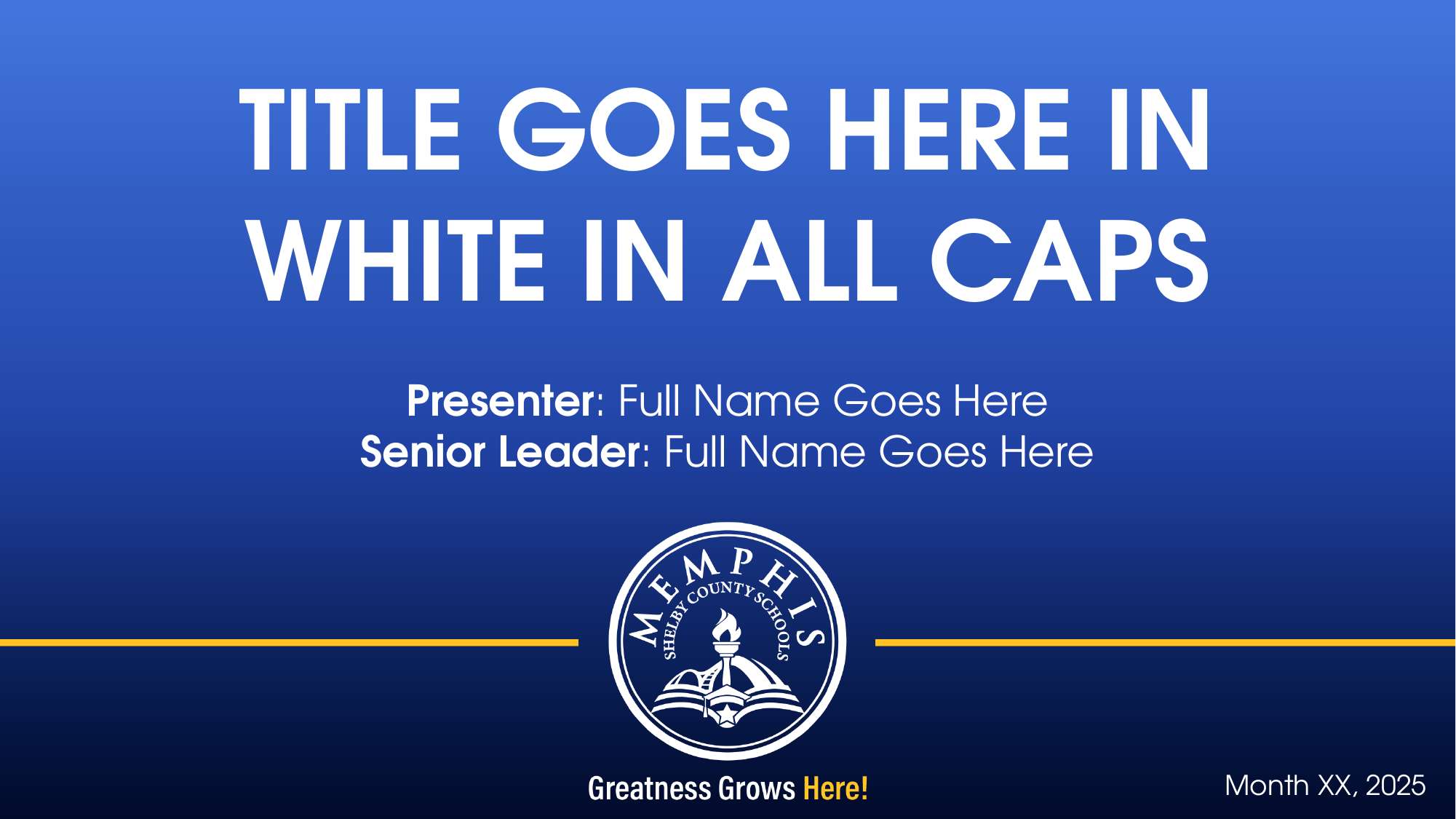

TITLE GOES HERE IN WHITE IN ALL CAPS

Presenter: Full Name Goes Here
Senior Leader: Full Name Goes Here
Month XX, 2025